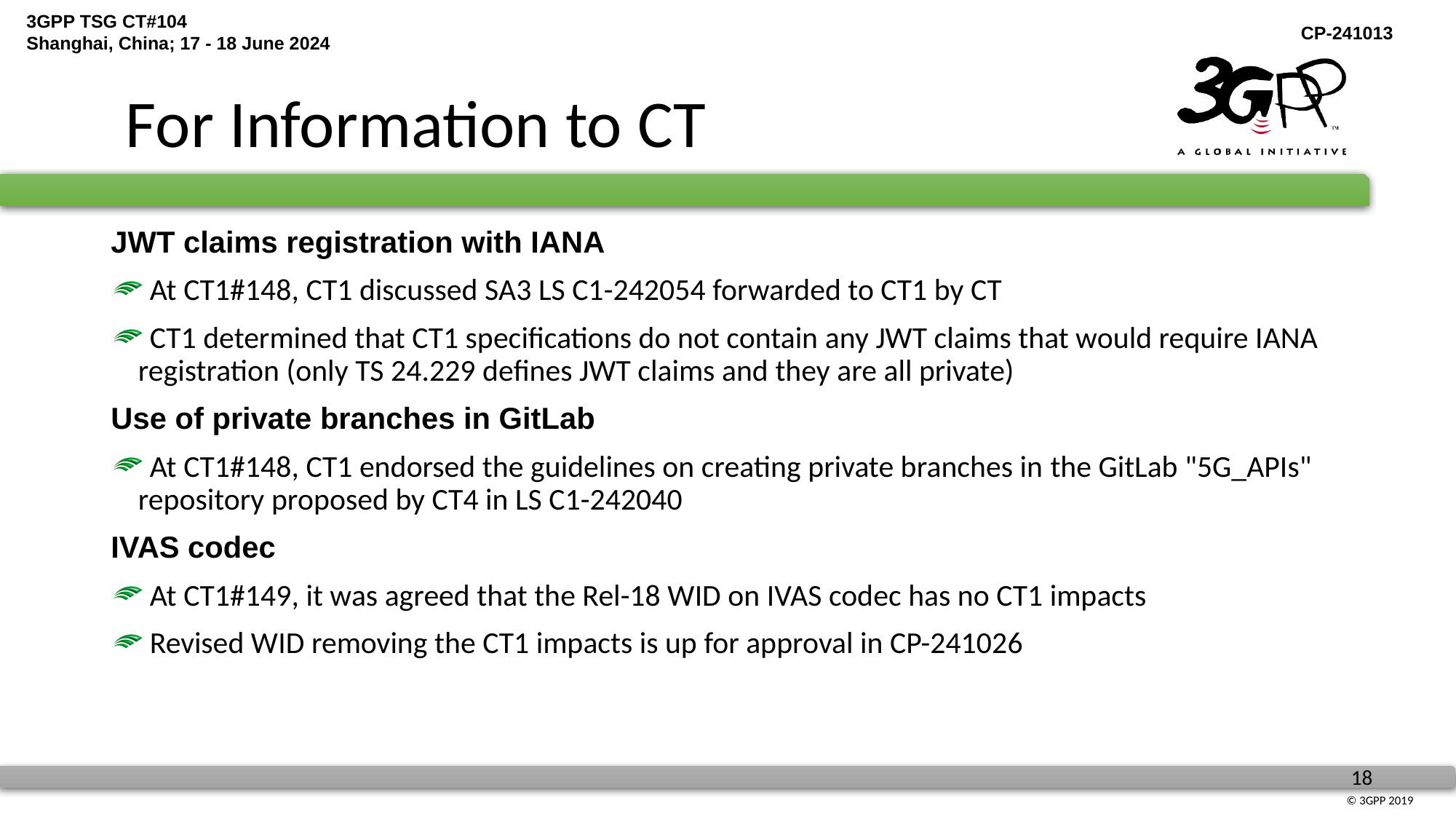

# For Information to CT
JWT claims registration with IANA
 At CT1#148, CT1 discussed SA3 LS C1-242054 forwarded to CT1 by CT
 CT1 determined that CT1 specifications do not contain any JWT claims that would require IANA registration (only TS 24.229 defines JWT claims and they are all private)
Use of private branches in GitLab
 At CT1#148, CT1 endorsed the guidelines on creating private branches in the GitLab "5G_APIs" repository proposed by CT4 in LS C1-242040
IVAS codec
 At CT1#149, it was agreed that the Rel-18 WID on IVAS codec has no CT1 impacts
 Revised WID removing the CT1 impacts is up for approval in CP-241026